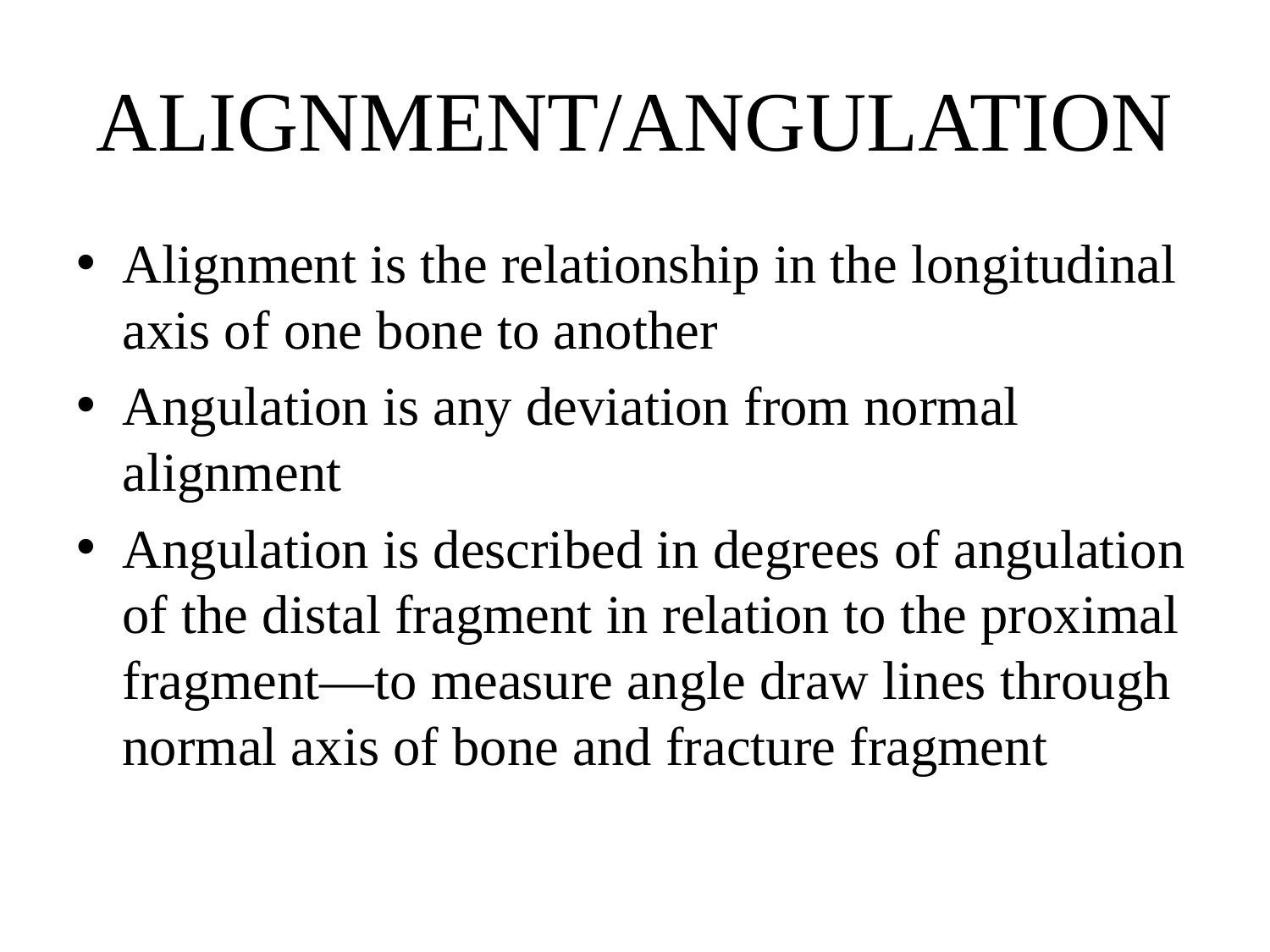

# ALIGNMENT/ANGULATION
Alignment is the relationship in the longitudinal axis of one bone to another
Angulation is any deviation from normal alignment
Angulation is described in degrees of angulation of the distal fragment in relation to the proximal fragment—to measure angle draw lines through normal axis of bone and fracture fragment